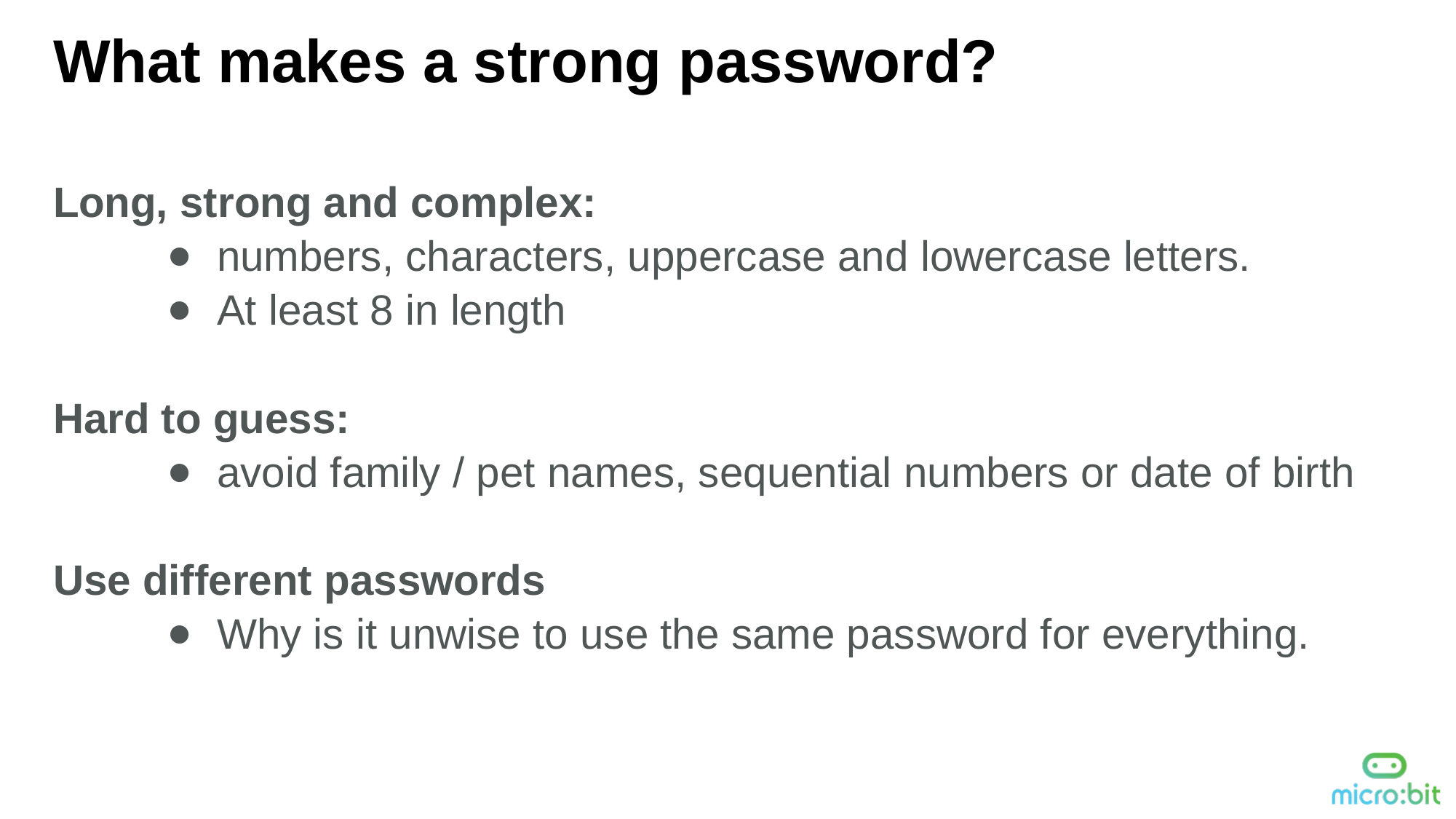

What makes a strong password?

Long, strong and complex:
numbers, characters, uppercase and lowercase letters.
At least 8 in length

Hard to guess:
avoid family / pet names, sequential numbers or date of birth

Use different passwords
Why is it unwise to use the same password for everything.